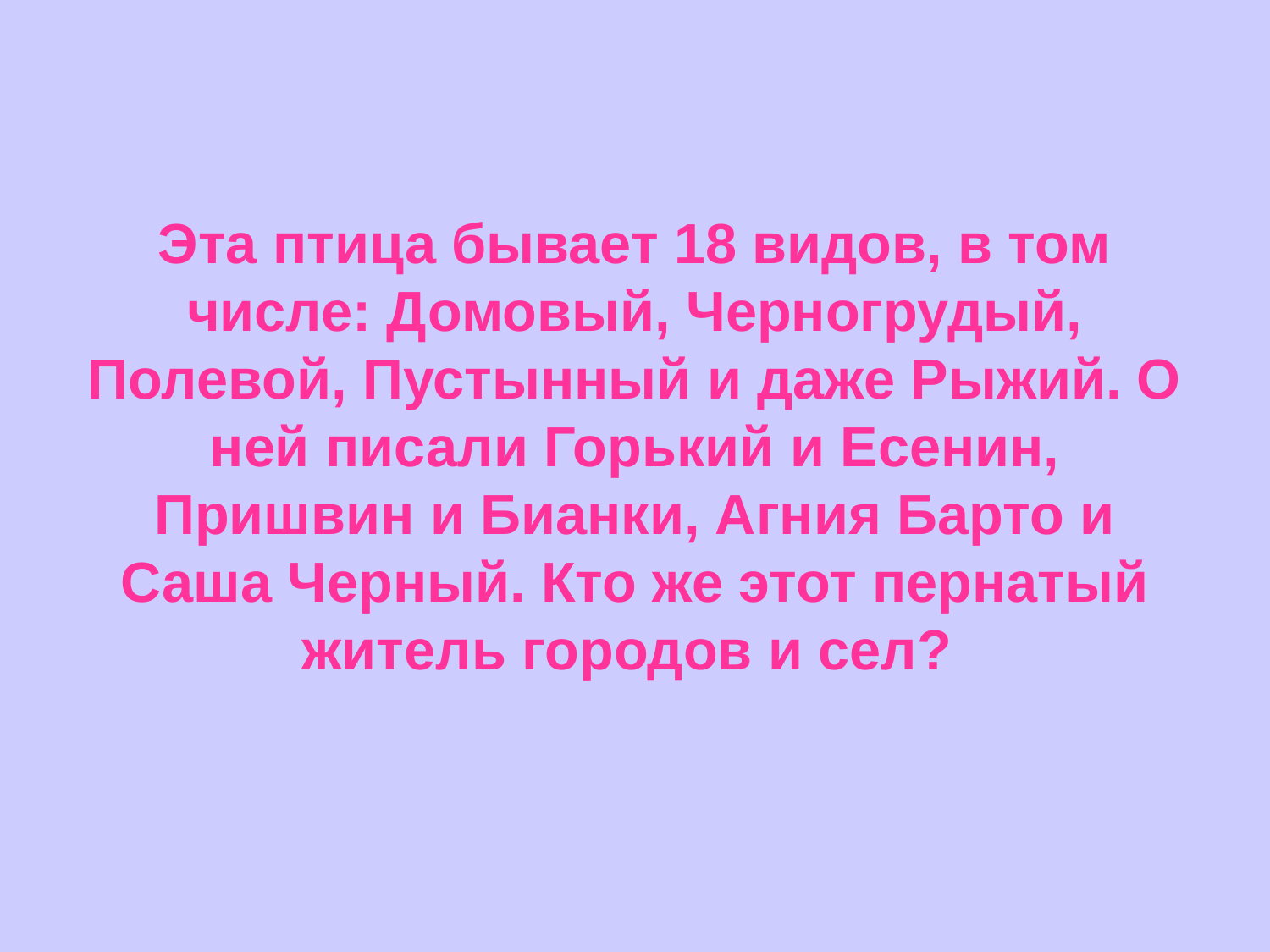

# Эта птица бывает 18 видов, в том числе: Домовый, Черногрудый, Полевой, Пустынный и даже Рыжий. О ней писали Горький и Есенин, Пришвин и Бианки, Агния Барто и Саша Черный. Кто же этот пернатый житель городов и сел?